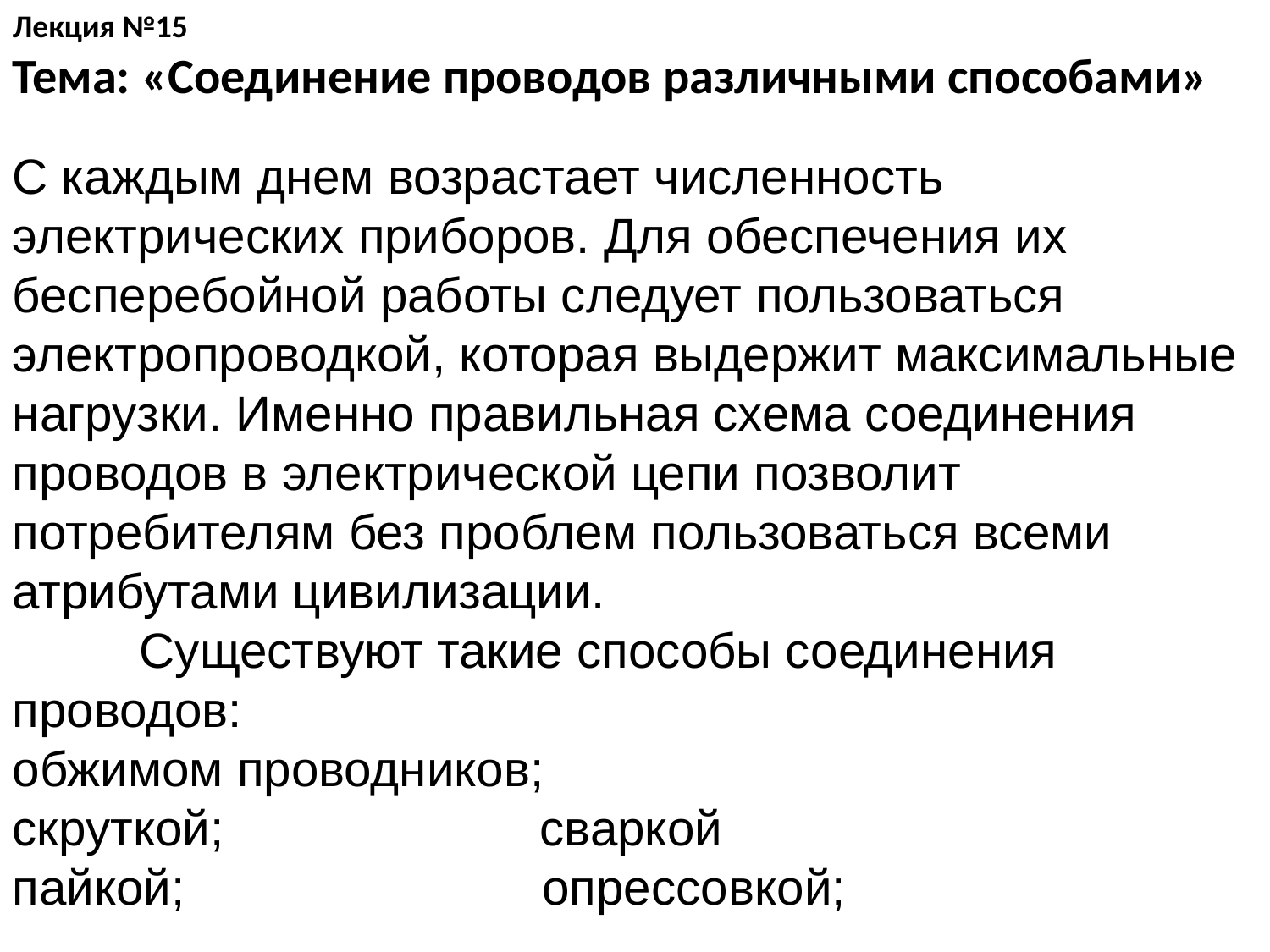

Лекция №15
Тема: «Соединение проводов различными способами»
С каждым днем возрастает численность электрических приборов. Для обеспечения их бесперебойной работы следует пользоваться электропроводкой, которая выдержит максимальные нагрузки. Именно правильная схема соединения проводов в электрической цепи позволит потребителям без проблем пользоваться всеми атрибутами цивилизации.
	Существуют такие способы соединения проводов:
обжимом проводников;
скруткой;                       сваркой
пайкой;                          опрессовкой;

.